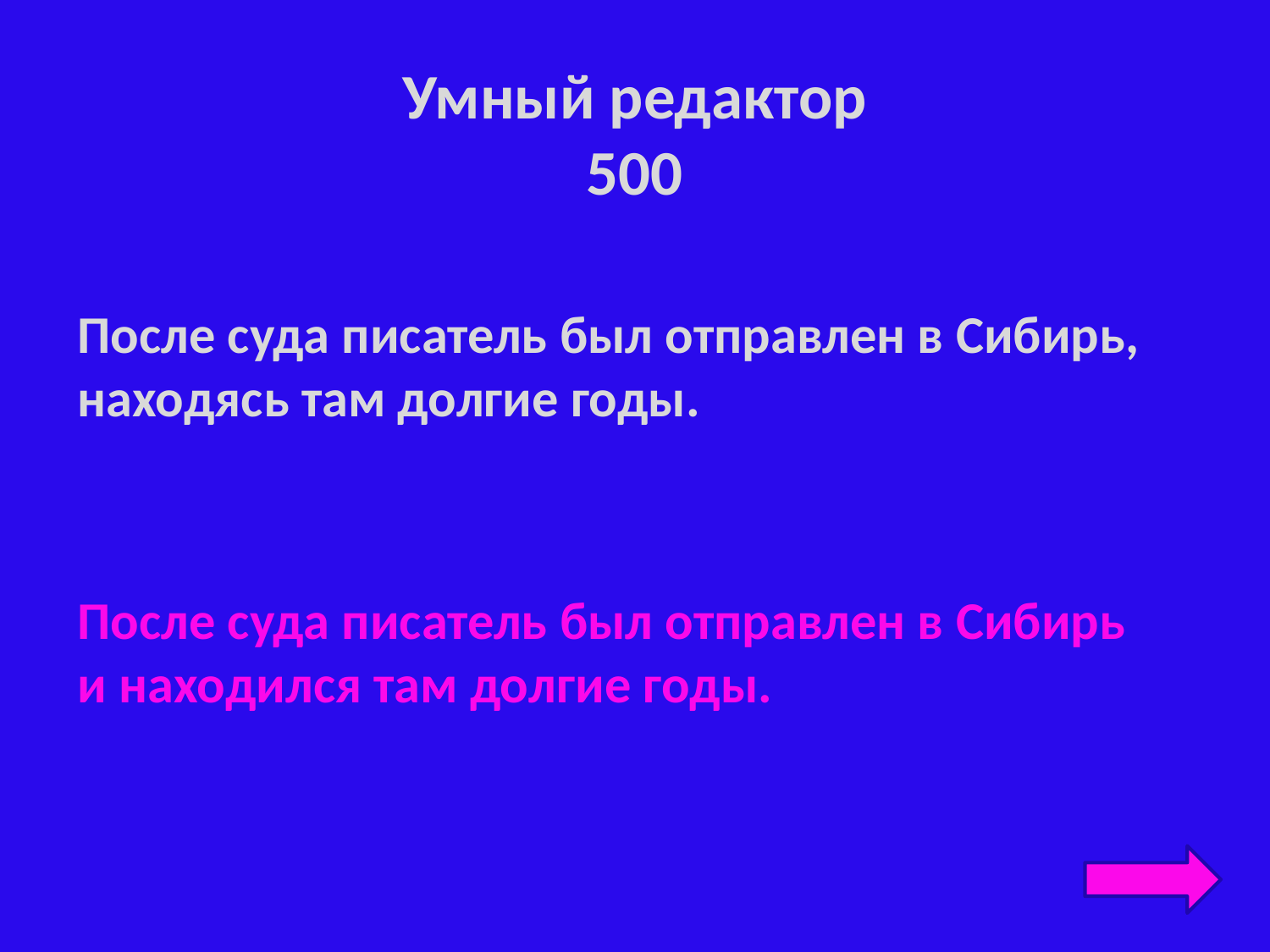

# Умный редактор 500

После суда писатель был отправлен в Сибирь, находясь там долгие годы.

После суда писатель был отправлен в Сибирь и находился там долгие годы.